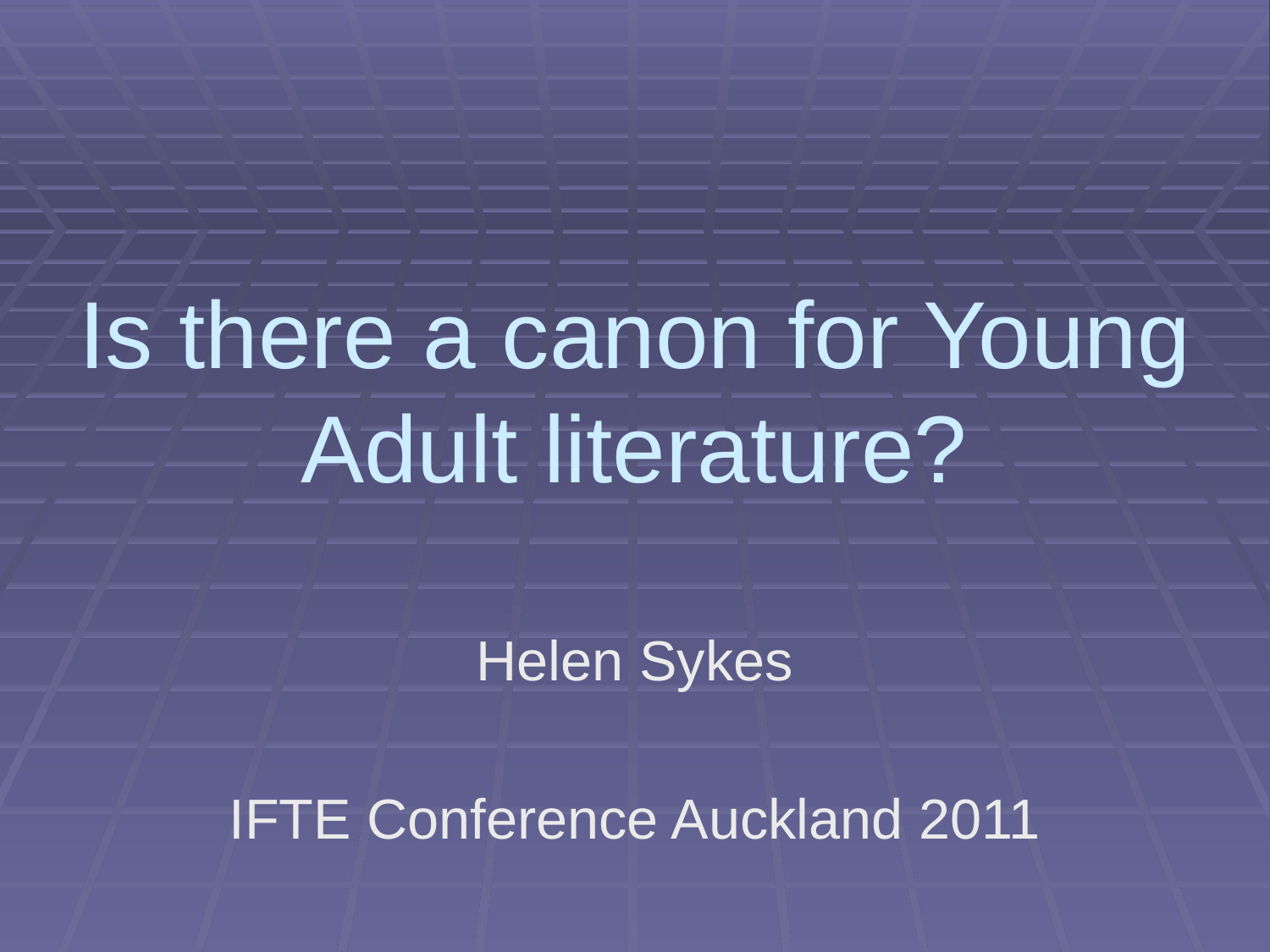

# Is there a canon for Young Adult literature?

Helen Sykes

IFTE Conference Auckland 2011